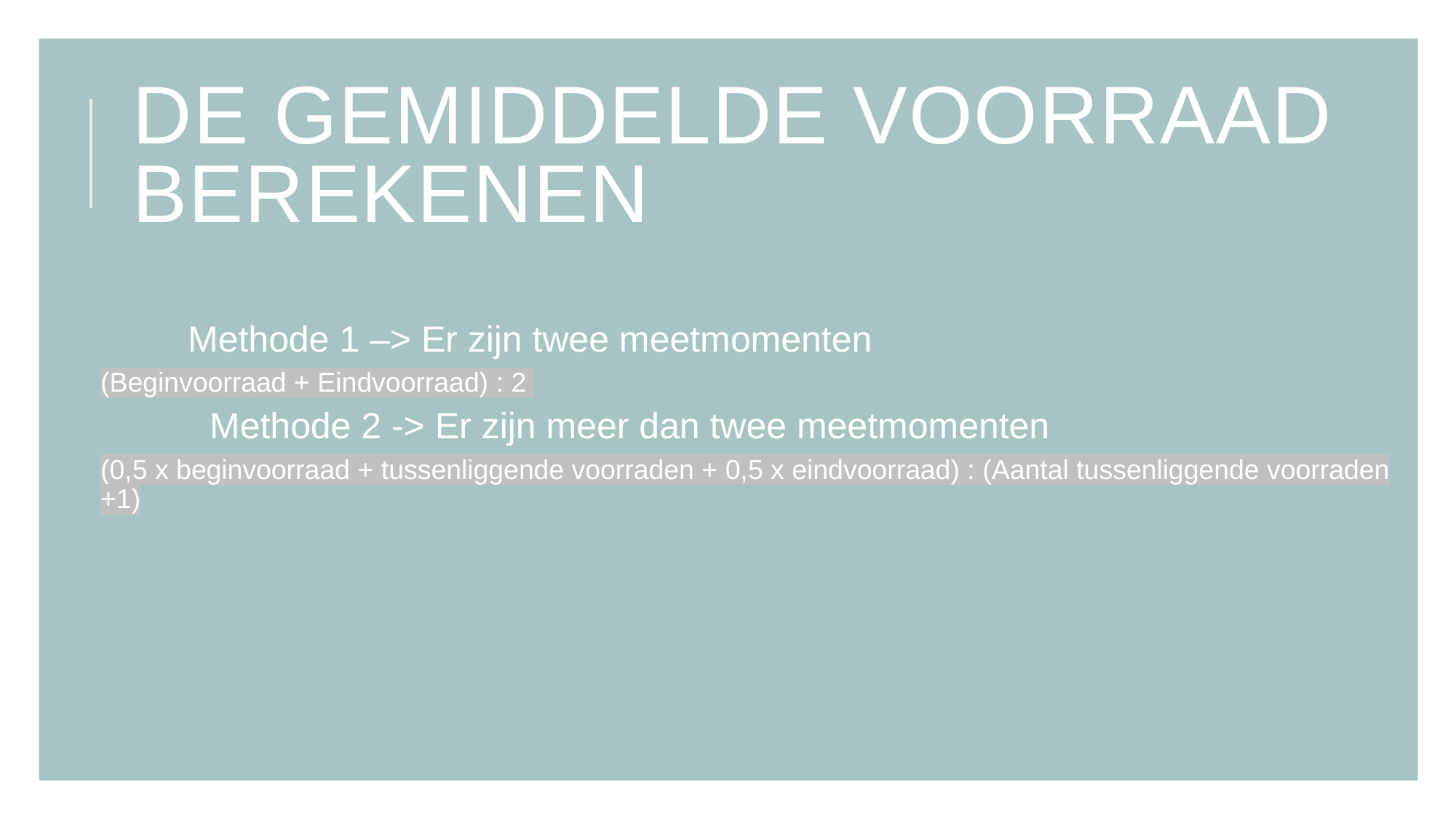

# De gemiddelde voorraad berekenen

	Methode 1 –> Er zijn twee meetmomenten
(Beginvoorraad + Eindvoorraad) : 2
	Methode 2 -> Er zijn meer dan twee meetmomenten
(0,5 x beginvoorraad + tussenliggende voorraden + 0,5 x eindvoorraad) : (Aantal tussenliggende voorraden +1)